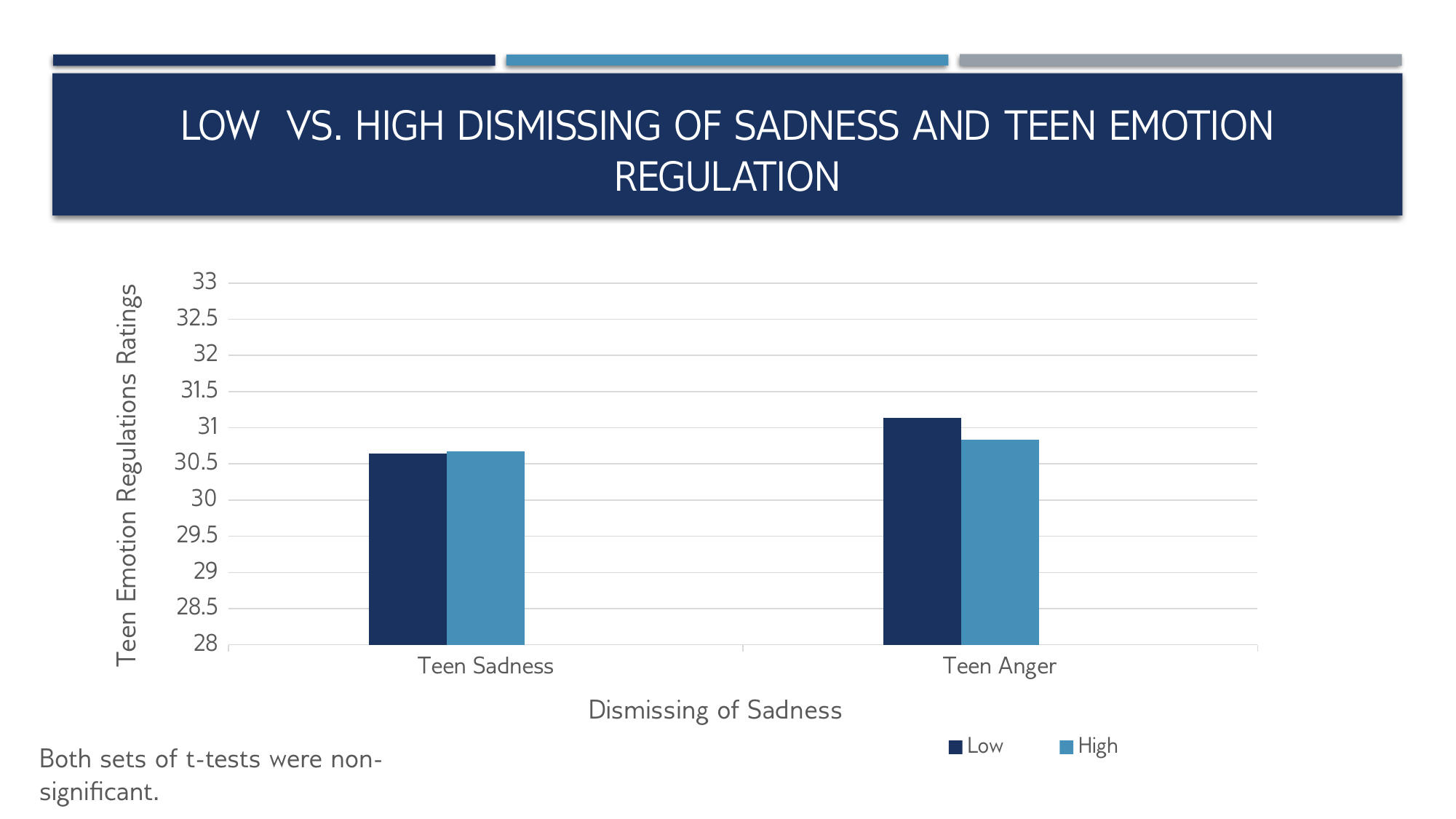

# Low  vs. High Dismissing of Sadness and Teen Emotion regulation

### Chart

| Category | Low | High | Column1 |
|---|---|---|---|
| Teen Sadness | 30.64 | 30.67 | None |
| Teen Anger | 31.14 | 30.83 | None |
Both sets of t-tests were non-significant.